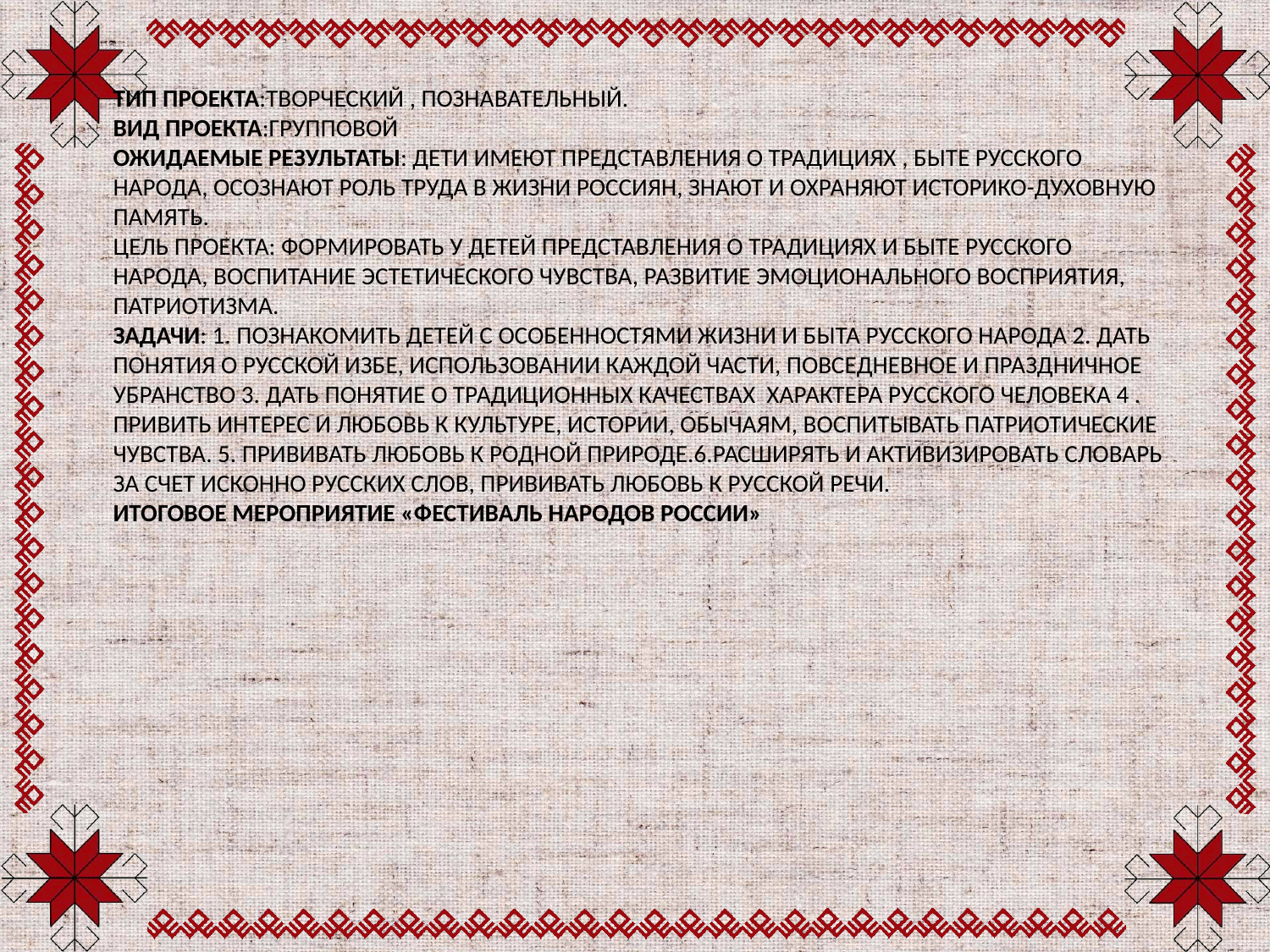

# Тип проекта:творческий , познавательный. Вид проекта:групповой Ожидаемые результаты: дети имеют представления о традициях , быте русского народа, осознают роль труда в жизни россиян, знают и охраняют историко-духовную память. Цель проекта: формировать у детей представления о традициях и быте русского народа, воспитание эстетического чувства, развитие эмоционального восприятия, патриотизма. Задачи: 1. познакомить детей с особенностями жизни и быта русского народа 2. Дать понятия о русской избе, использовании каждой части, повседневное и праздничное убранство 3. дать понятие о традиционных качествах  характера русского человека 4 . Привить интерес и любовь к культуре, истории, обычаям, воспитывать патриотические чувства. 5. прививать любовь к родной природе.6.расширять и активизировать словарь за счет исконно русских слов, прививать любовь к русской речи. Итоговое мероприятие «Фестиваль народов России»